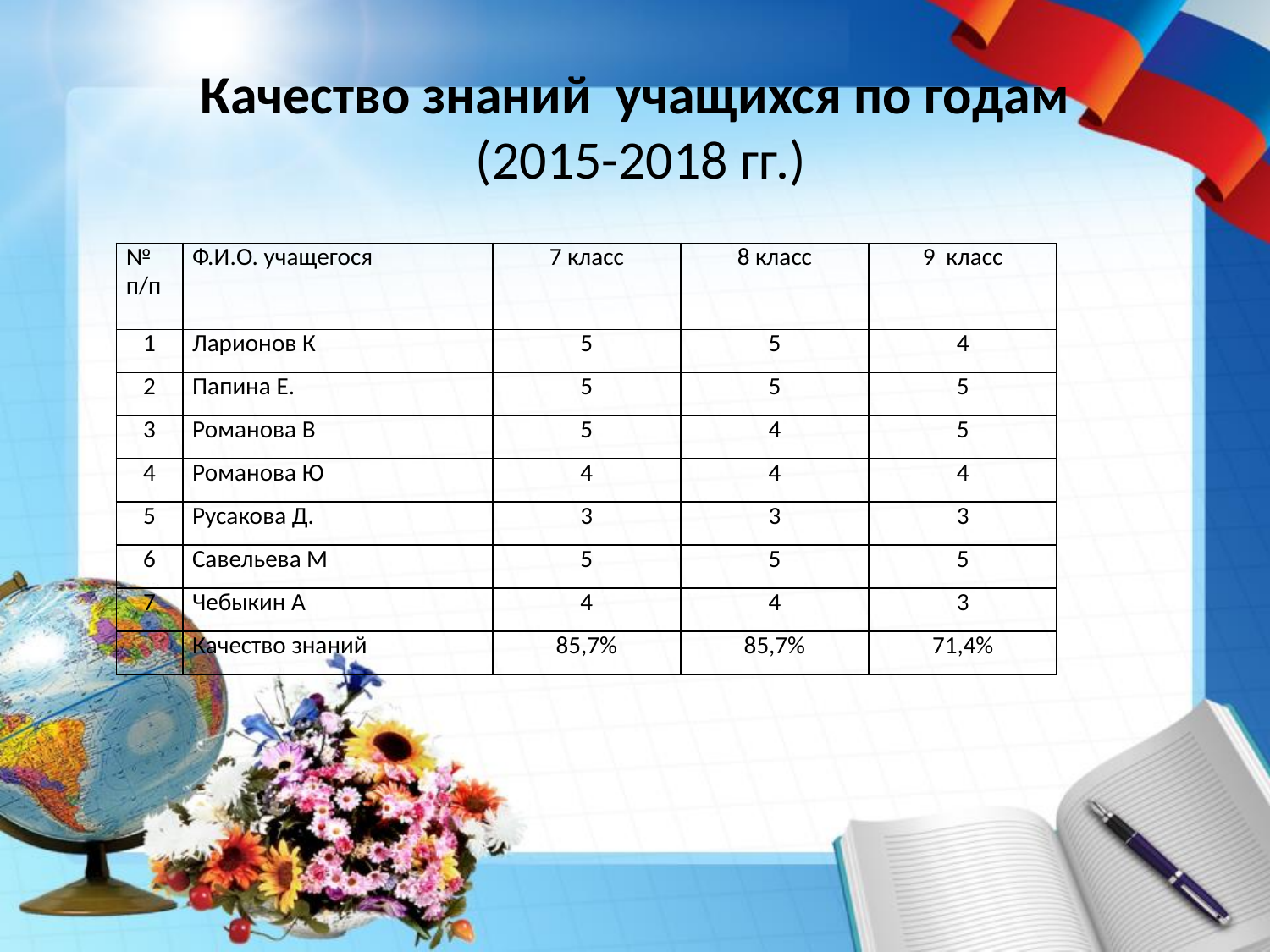

# Качество знаний  учащихся по годам (2015-2018 гг.)
| № п/п | Ф.И.О. учащегося | 7 класс | 8 класс | 9 класс |
| --- | --- | --- | --- | --- |
| 1 | Ларионов К | 5 | 5 | 4 |
| 2 | Папина Е. | 5 | 5 | 5 |
| 3 | Романова В | 5 | 4 | 5 |
| 4 | Романова Ю | 4 | 4 | 4 |
| 5 | Русакова Д. | 3 | 3 | 3 |
| 6 | Савельева М | 5 | 5 | 5 |
| 7 | Чебыкин А | 4 | 4 | 3 |
|  | Качество знаний | 85,7% | 85,7% | 71,4% |